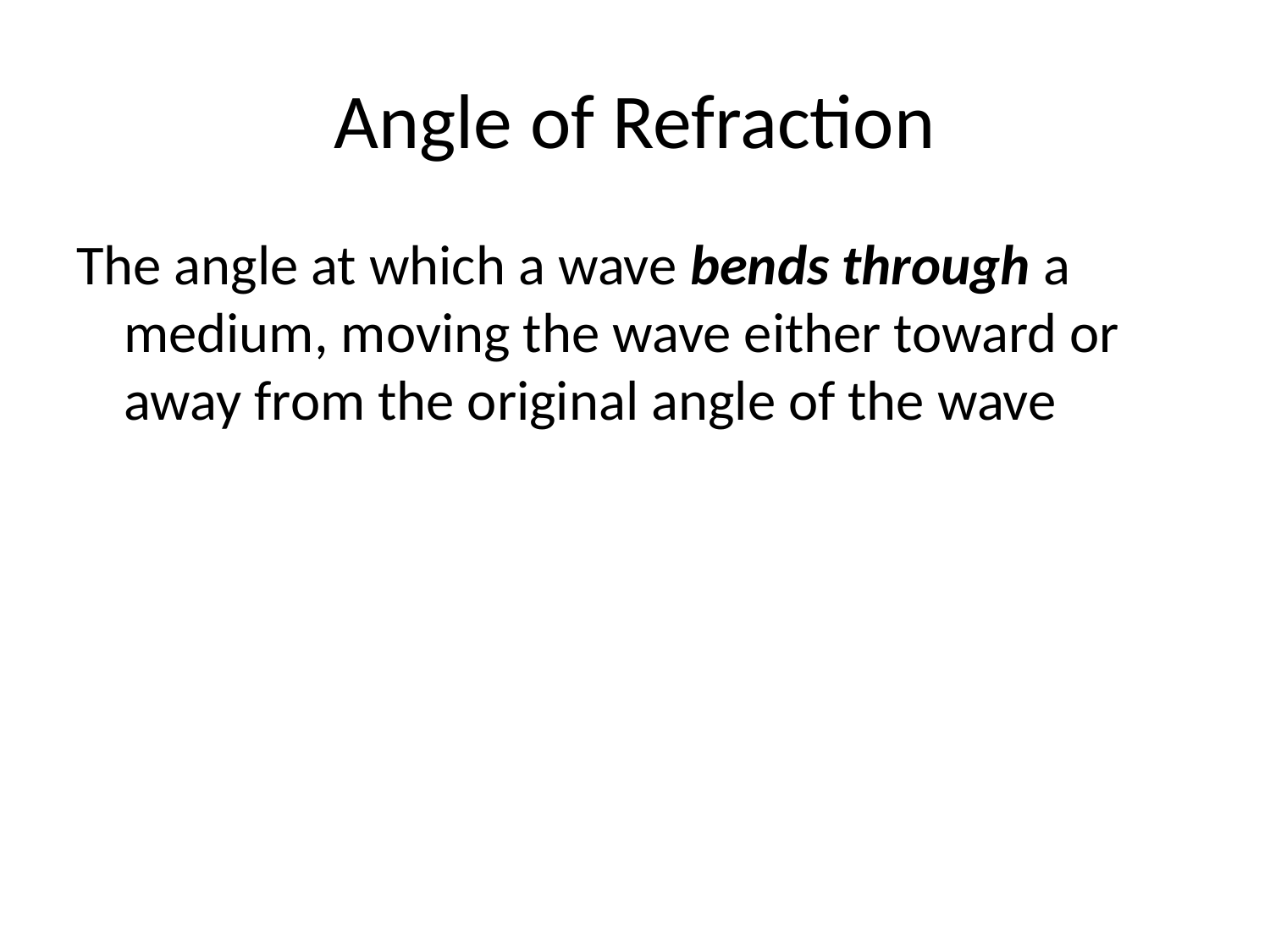

# Angle of Refraction
The angle at which a wave bends through a medium, moving the wave either toward or away from the original angle of the wave